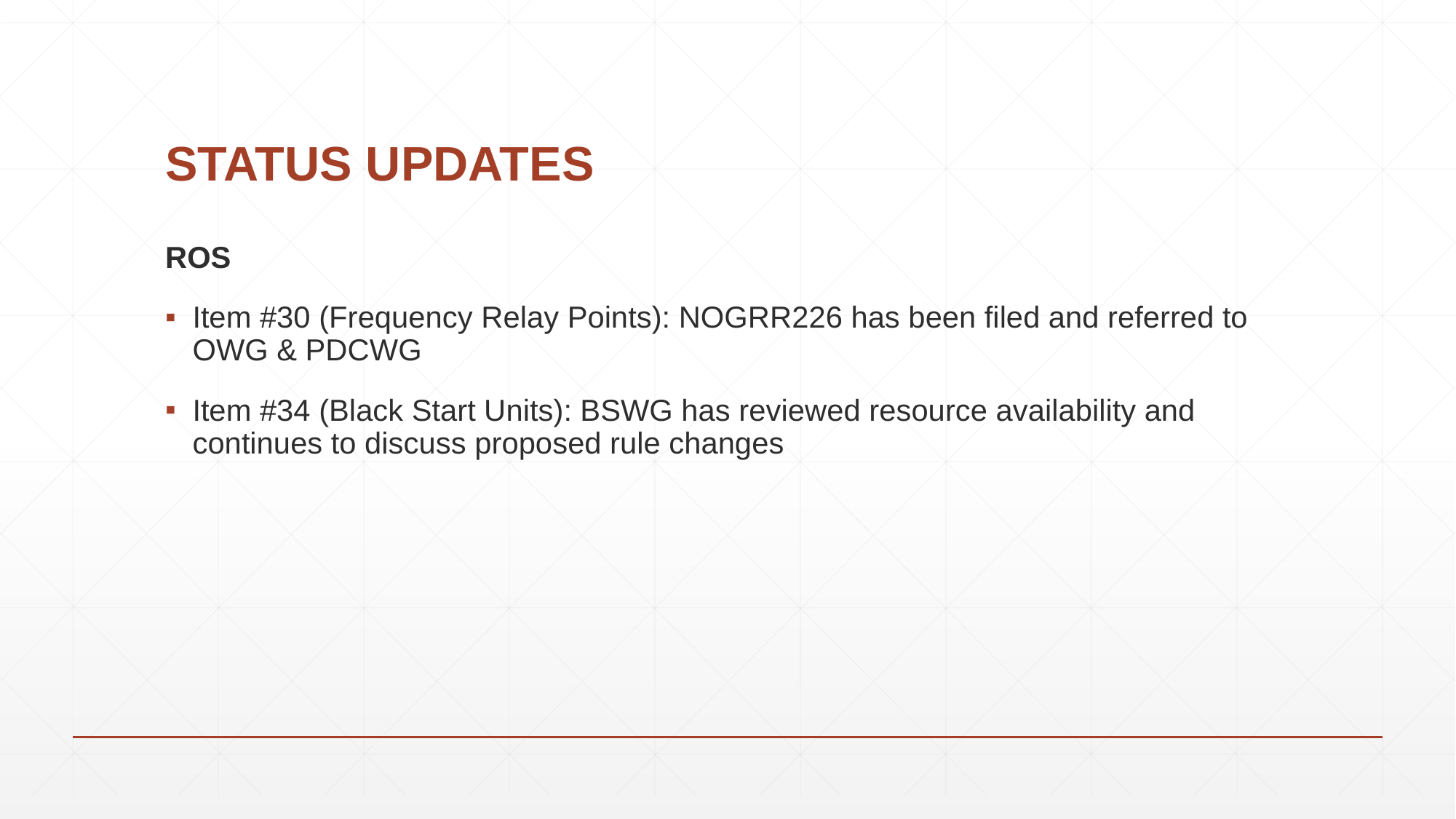

# STATUS UPDATES
ROS
Item #30 (Frequency Relay Points): NOGRR226 has been filed and referred to OWG & PDCWG
Item #34 (Black Start Units): BSWG has reviewed resource availability and continues to discuss proposed rule changes